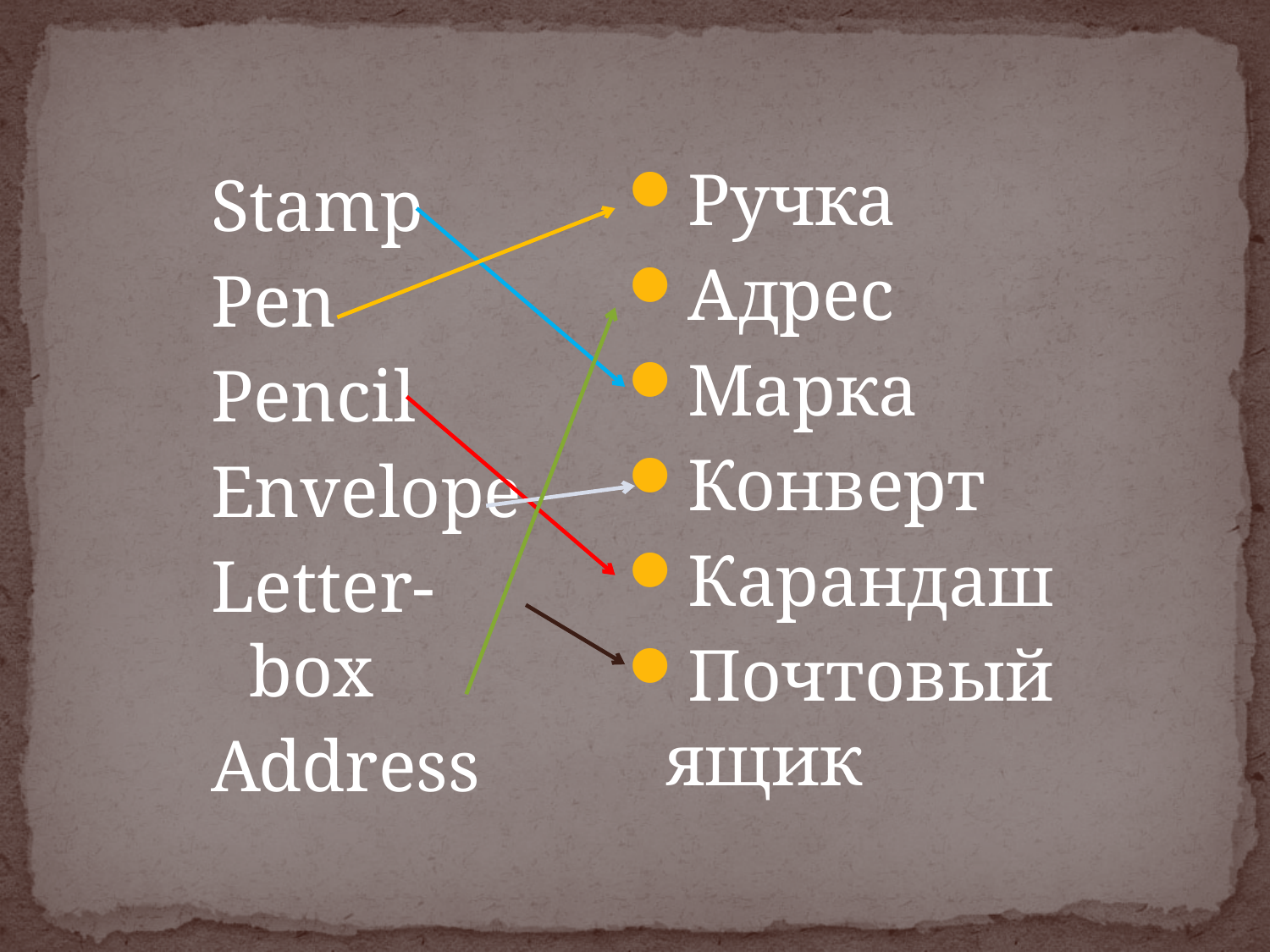

Stamp
Pen
Pencil
Envelope
Letter-box
Address

Ручка
Адрес
Марка
Конверт
Карандаш
Почтовый ящик